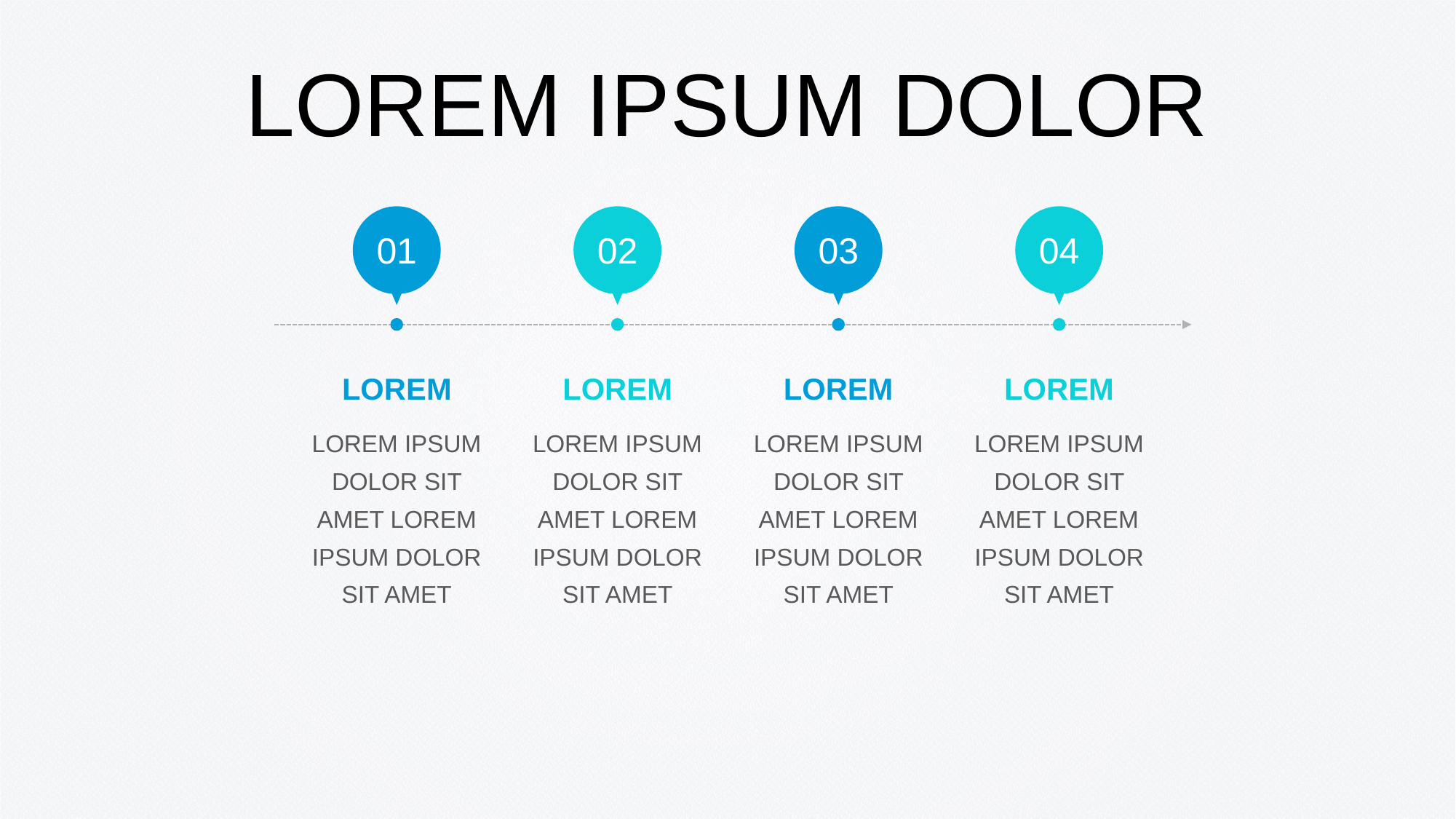

# LOREM IPSUM DOLOR
01
02
03
04
LOREM
LOREM
LOREM
LOREM
LOREM IPSUM DOLOR SIT AMET LOREM IPSUM DOLOR SIT AMET
LOREM IPSUM DOLOR SIT AMET LOREM IPSUM DOLOR SIT AMET
LOREM IPSUM DOLOR SIT AMET LOREM IPSUM DOLOR SIT AMET
LOREM IPSUM DOLOR SIT AMET LOREM IPSUM DOLOR SIT AMET